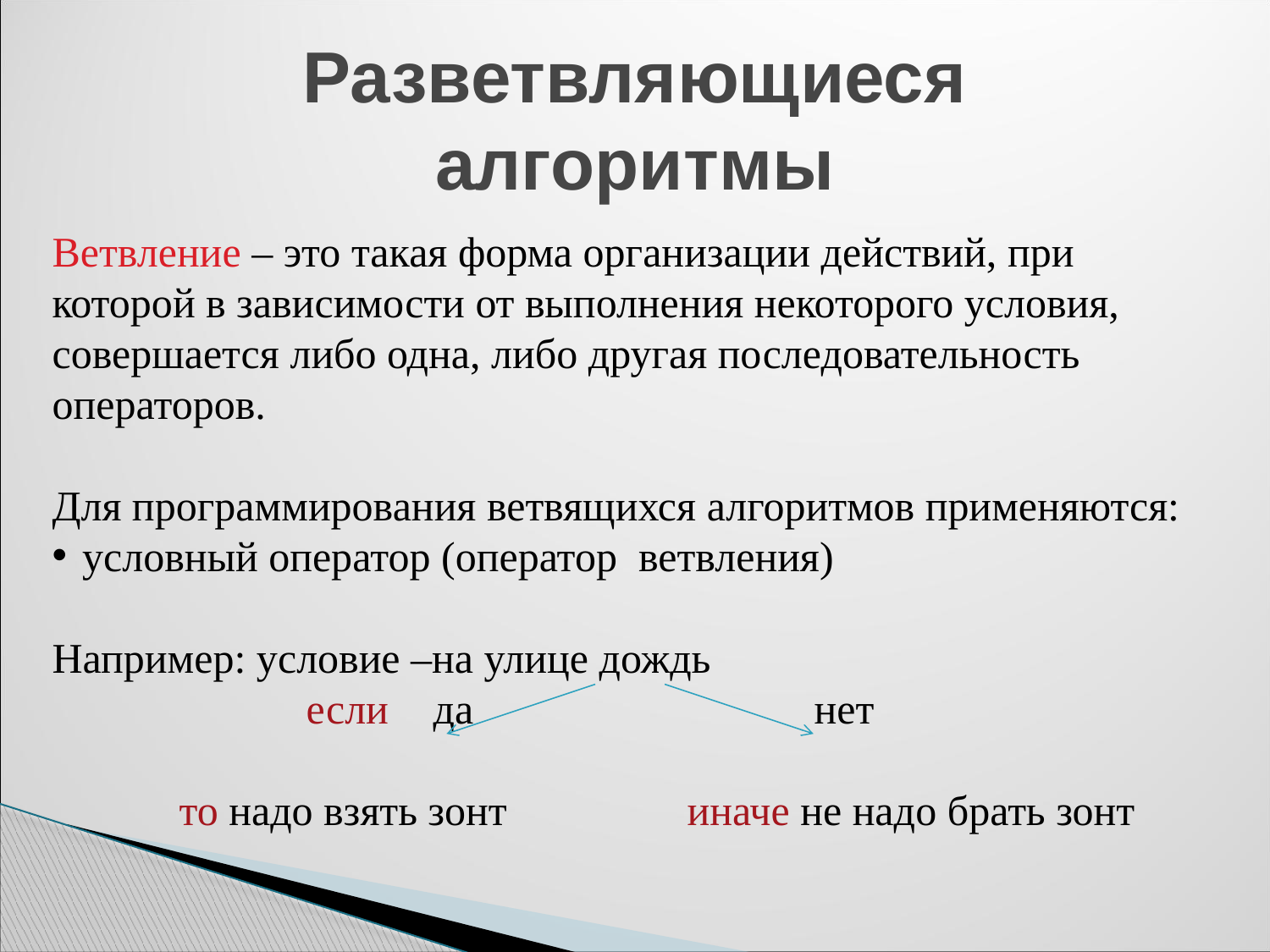

Разветвляющиеся алгоритмы
Ветвление – это такая форма организации действий, при которой в зависимости от выполнения некоторого условия, совершается либо одна, либо другая последовательность операторов.

Для программирования ветвящихся алгоритмов применяются:
условный оператор (оператор  ветвления)

Например: условие –на улице дождь
		если	да			нет

	то надо взять зонт	    	иначе не надо брать зонт